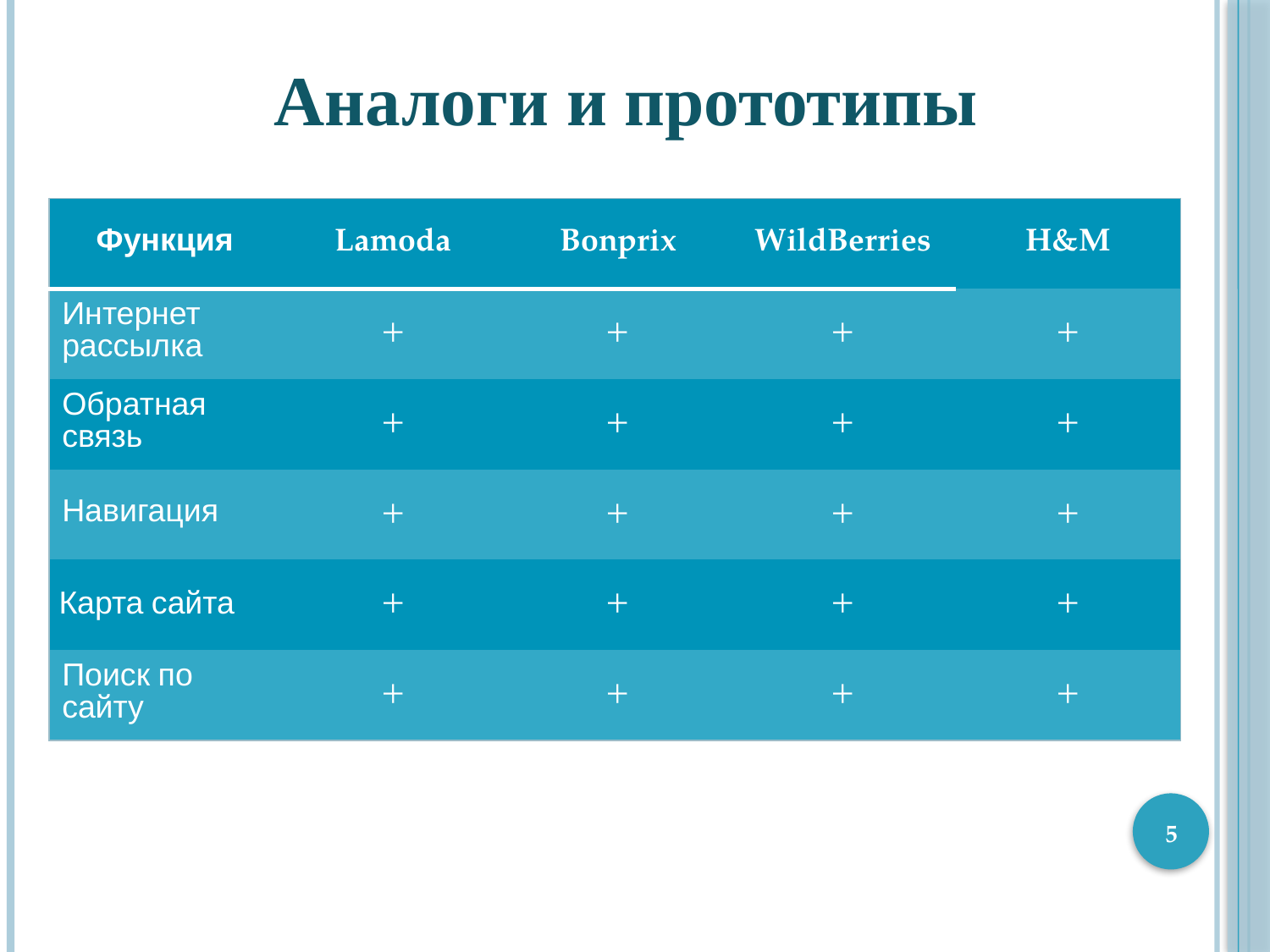

Аналоги и прототипы
| Функция | Lamoda | Bonprix | WildBerries | H&M |
| --- | --- | --- | --- | --- |
| Интернет рассылка | + | + | + | + |
| Обратная связь | + | + | + | + |
| Навигация | + | + | + | + |
| Карта сайта | + | + | + | + |
| Поиск по сайту | + | + | + | + |
5